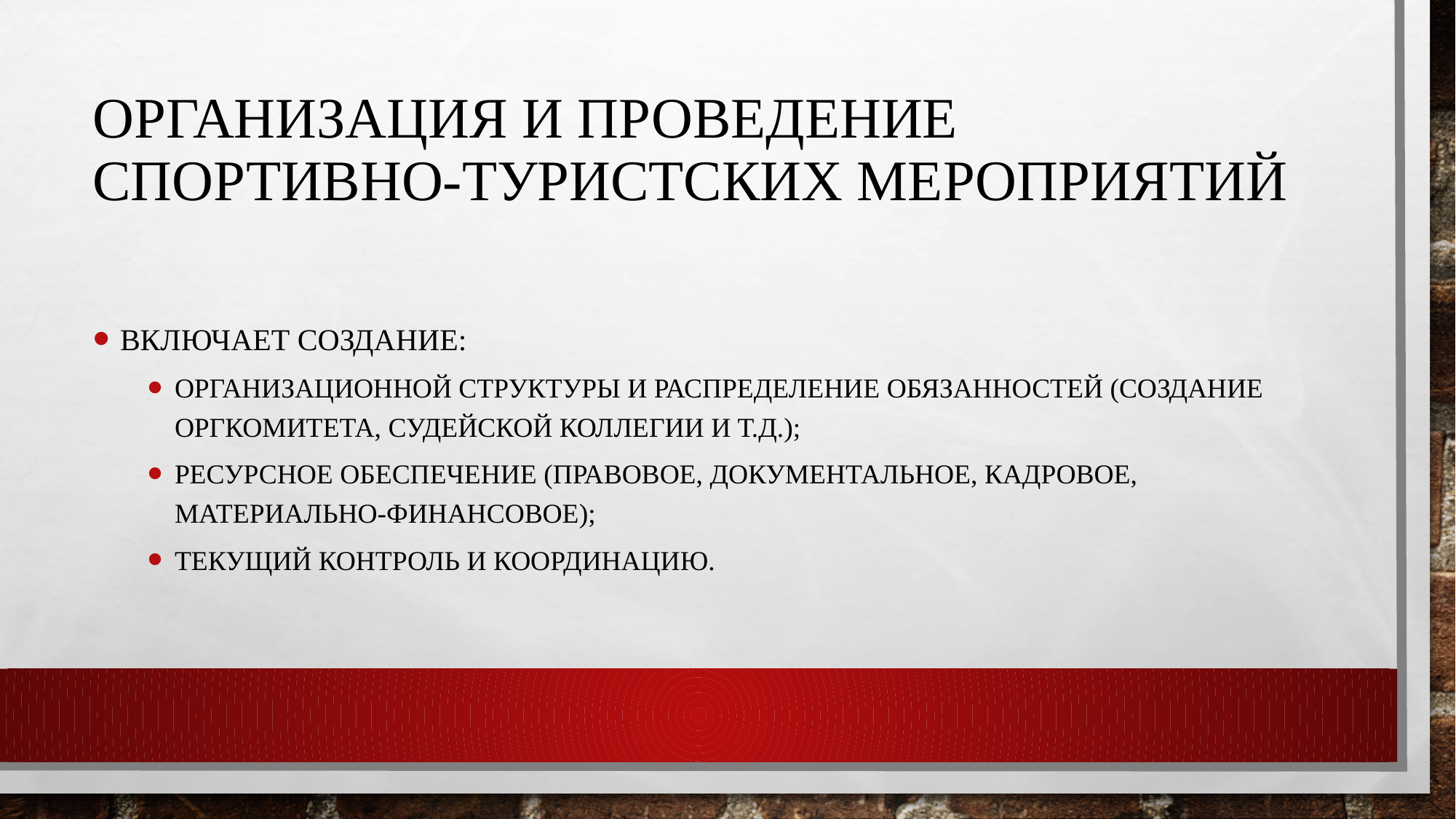

# ОРГАНИЗАЦИЯ И ПРОВЕДЕНИЕ СПОРТИВНО-ТУРИСТСКИХ МЕРОПРИЯТИЙ
Включает создание:
организационной структуры и распределение обязанностей (создание оргкомитета, судейской коллегии и т.д.);
ресурсное обеспечение (правовое, документальное, кадровое, материально-финансовое);
текущий контроль и координацию.